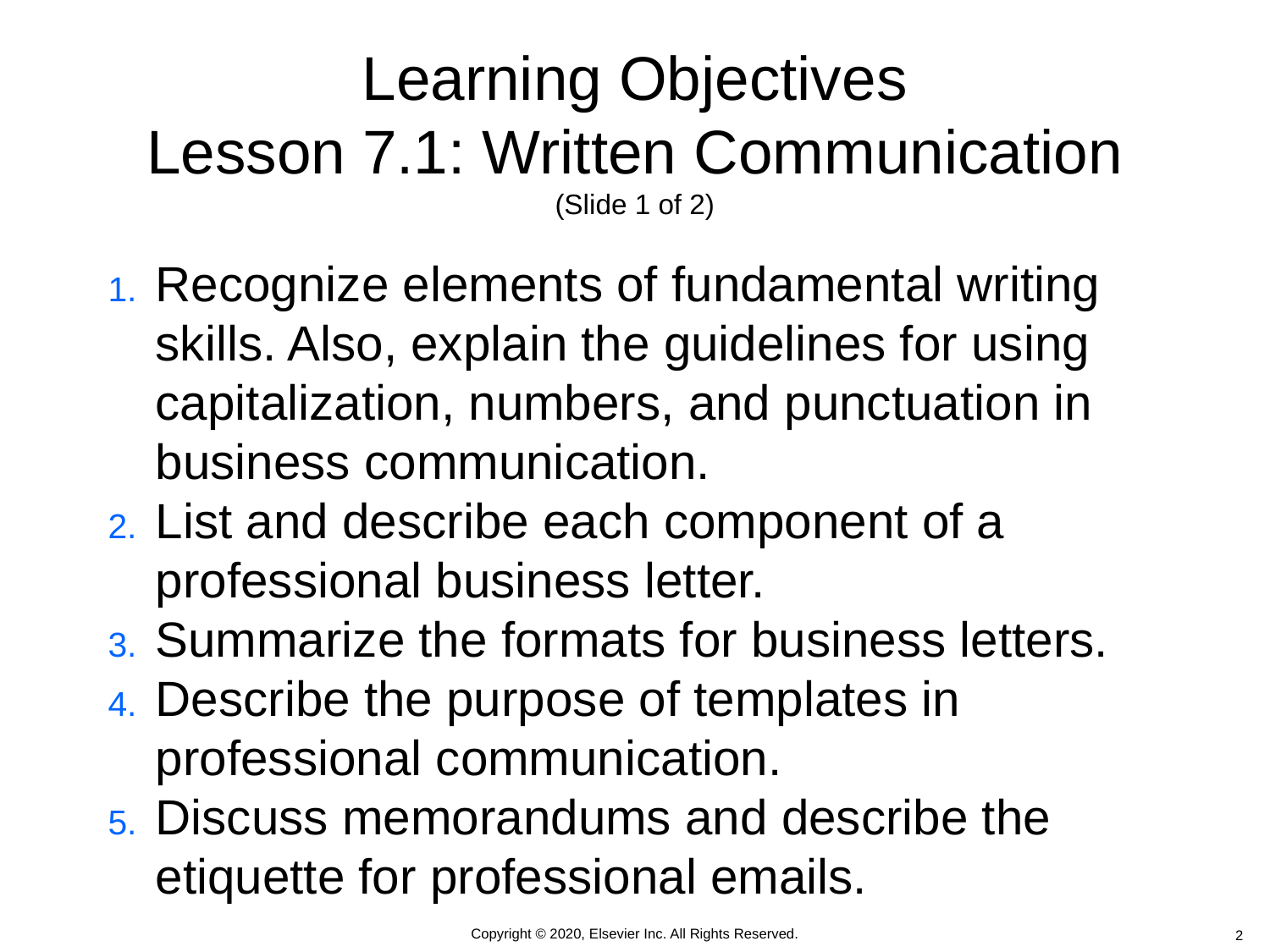

Learning Objectives
Lesson 7.1: Written Communication
(Slide 1 of 2)
Recognize elements of fundamental writing skills. Also, explain the guidelines for using capitalization, numbers, and punctuation in business communication.
List and describe each component of a professional business letter.
Summarize the formats for business letters.
Describe the purpose of templates in professional communication.
Discuss memorandums and describe the etiquette for professional emails.
2